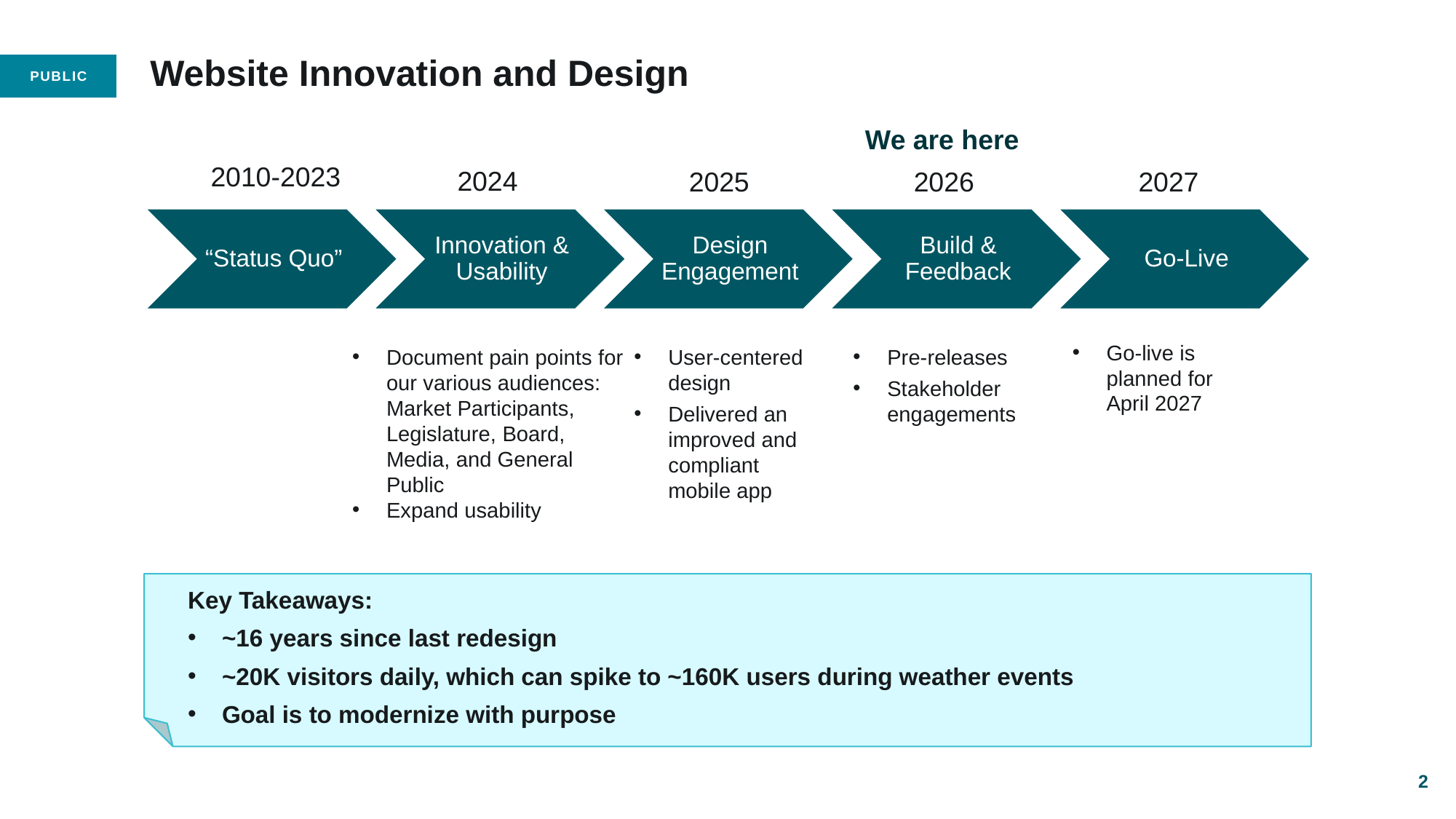

# Website Innovation and Design
We are here
“Status Quo”
Innovation & Usability
Design Engagement
Build & Feedback
Go-Live
2010-2023
2024
2025
2026
2027

Document pain points for our various audiences: Market Participants, Legislature, Board, Media, and General Public
Expand usability

Go-live is planned for April 2027
User-centered design
Delivered an improved and compliant mobile app

Pre-releases
Stakeholder engagements
Key Takeaways:
~16 years since last redesign
~20K visitors daily, which can spike to ~160K users during weather events
Goal is to modernize with purpose

2